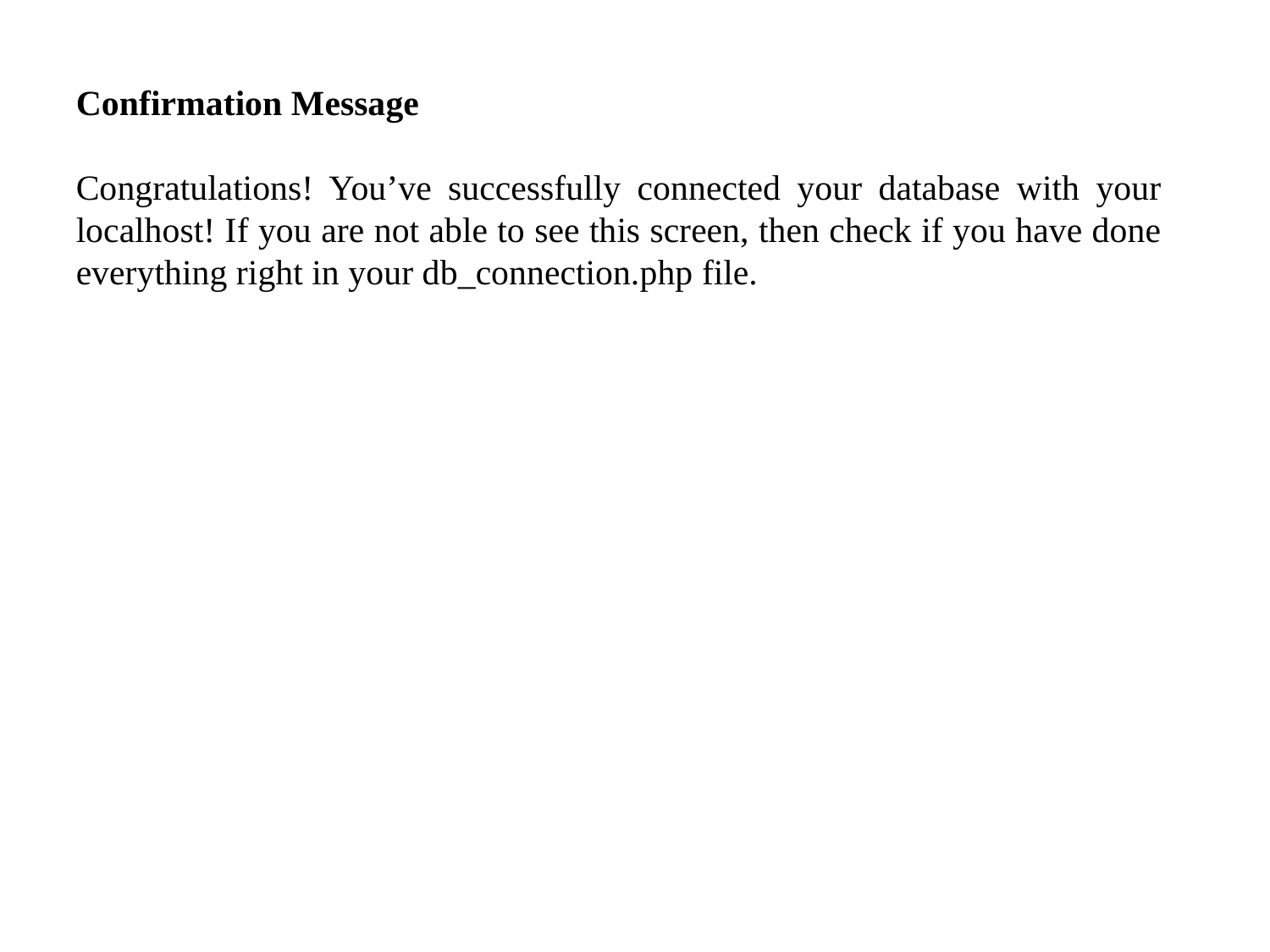

Confirmation Message

Congratulations! You’ve successfully connected your database with your localhost! If you are not able to see this screen, then check if you have done everything right in your db_connection.php file.